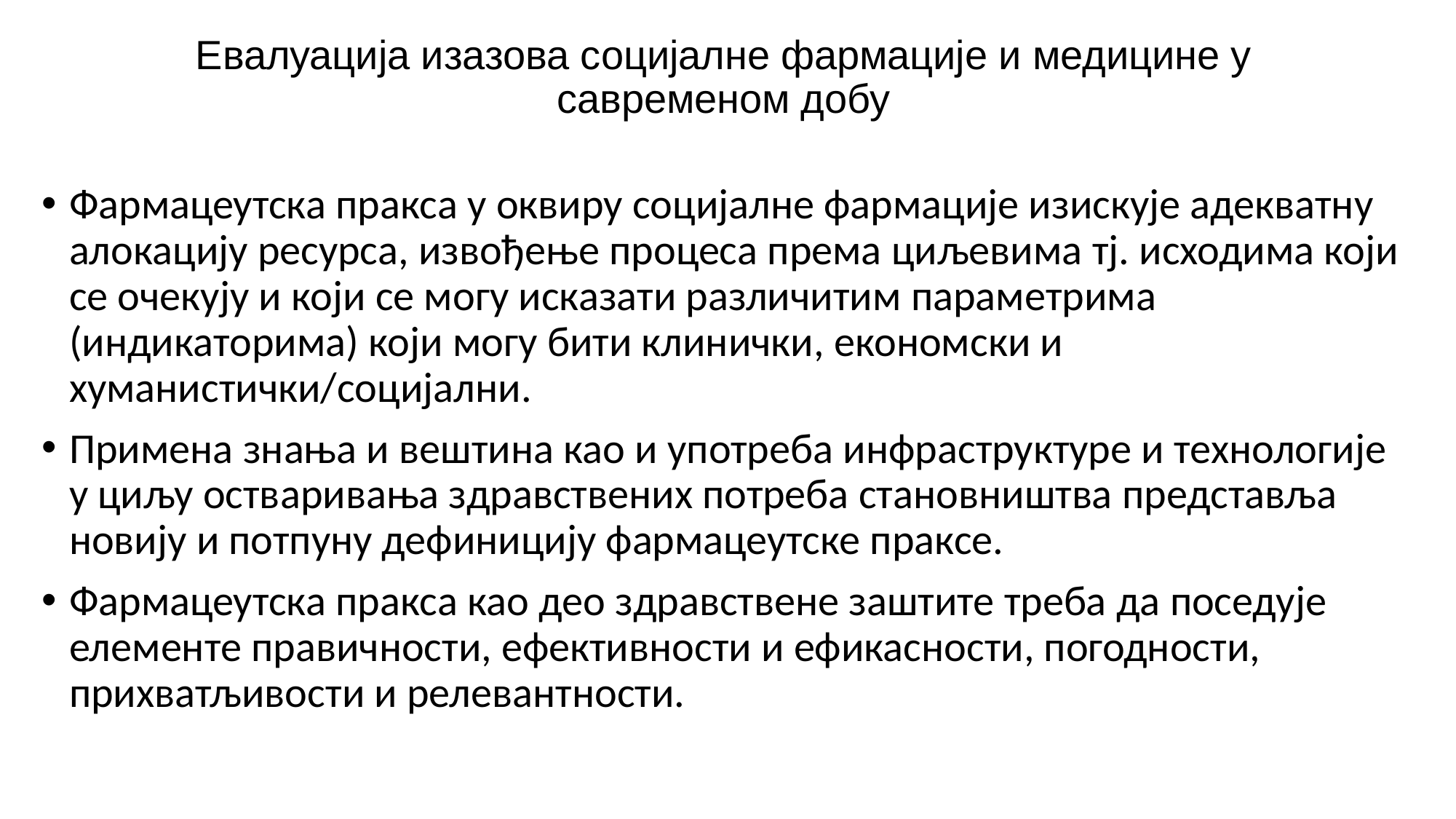

# Евалуација изазова социјалне фармације и медицине у савременом добу
Фармацеутска пракса у оквиру социјалне фармације изискује адекватну алокацију ресурса, извођење процеса према циљевима тј. исходима који се очекују и који се могу исказати различитим параметрима (индикаторима) који могу бити клинички, економски и хуманистички/социјални.
Примена знања и вештина као и употреба инфраструктуре и технологије у циљу остваривања здравствених потреба становништва представља новију и потпуну дефиницију фармацеутске праксе.
Фармацеутска пракса као део здравствене заштите треба да поседује елементе правичности, ефективности и ефикасности, погодности, прихватљивости и релевантности.